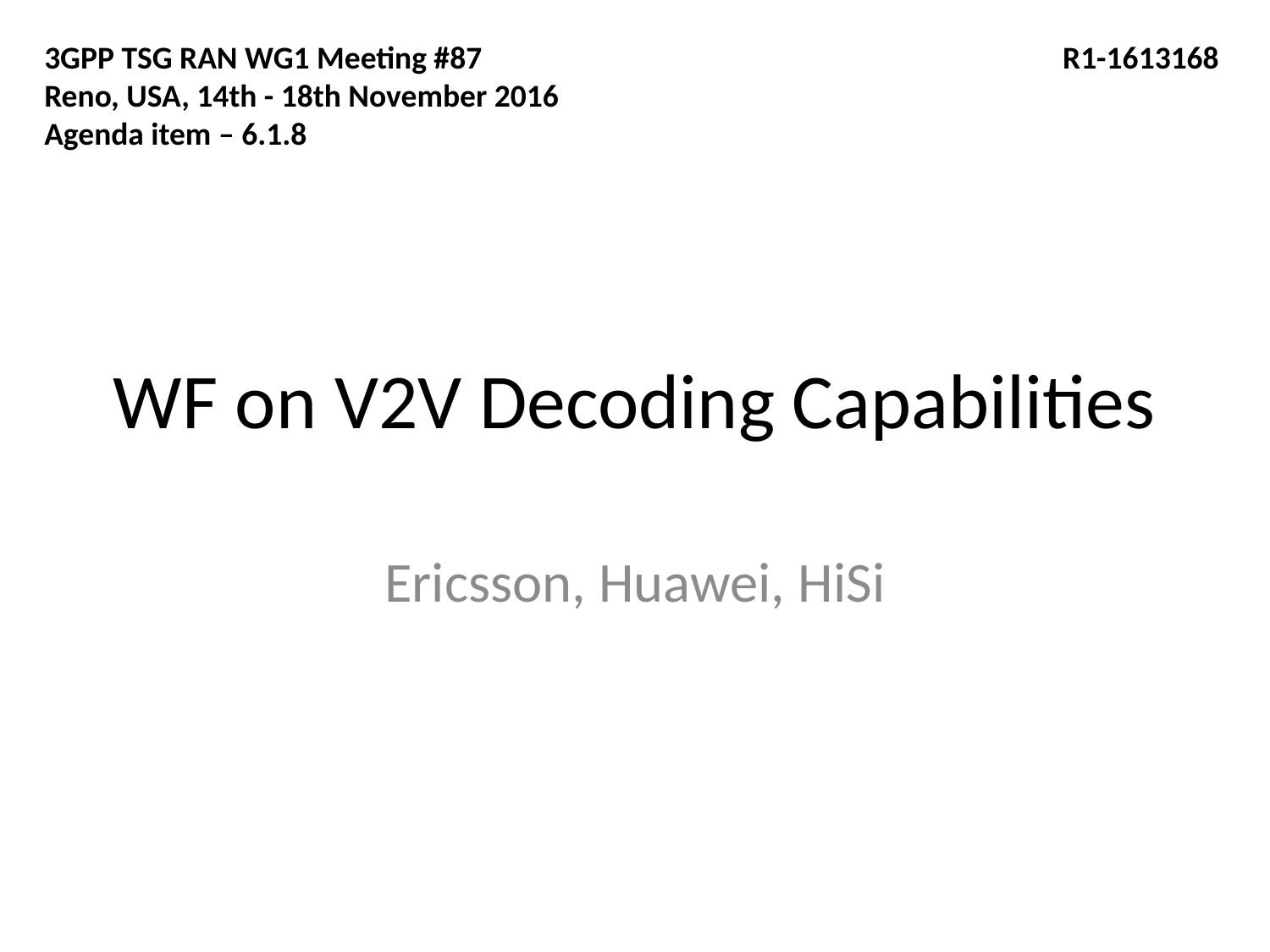

3GPP TSG RAN WG1 Meeting #87				                  R1-1613168
Reno, USA, 14th - 18th November 2016
Agenda item – 6.1.8
# WF on V2V Decoding Capabilities
Ericsson, Huawei, HiSi